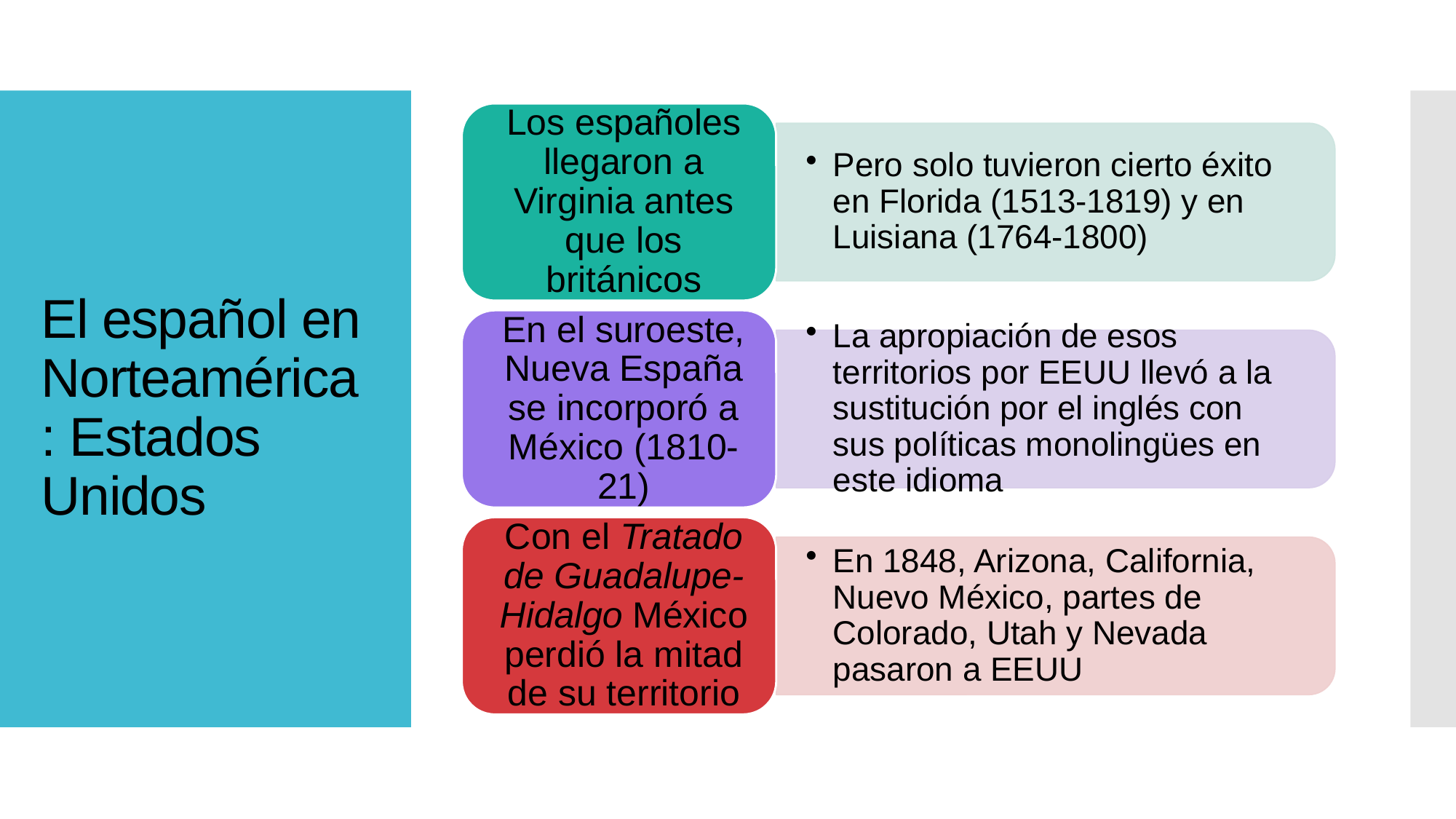

Pero solo tuvieron cierto éxito en Florida (1513-1819) y en Luisiana (1764-1800)
Los españoles llegaron a Virginia antes que los británicos
La apropiación de esos territorios por EEUU llevó a la sustitución por el inglés con sus políticas monolingües en este idioma
En el suroeste, Nueva España se incorporó a México (1810-21)
En 1848, Arizona, California, Nuevo México, partes de Colorado, Utah y Nevada pasaron a EEUU
Con el Tratado de Guadalupe-Hidalgo México perdió la mitad de su territorio
# El español en Norteamérica: Estados Unidos